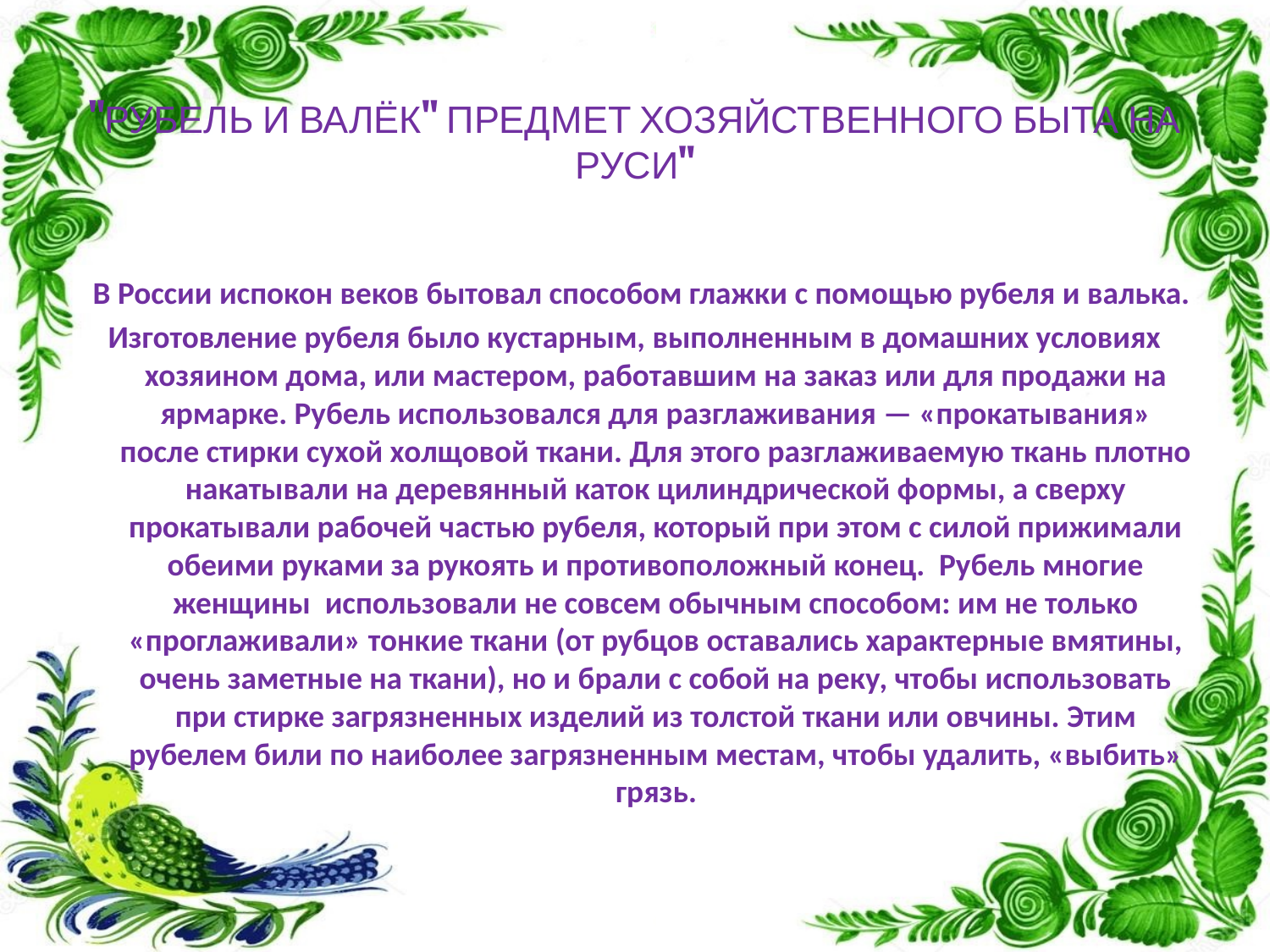

# "РУБЕЛЬ И ВАЛЁК" ПРЕДМЕТ ХОЗЯЙСТВЕННОГО БЫТА НА РУСИ"

  В России испокон веков бытовал способом глажки с помощью рубеля и валька.
Изготовление рубеля было кустарным, выполненным в домашних условиях хозяином дома, или мастером, работавшим на заказ или для продажи на ярмарке. Рубель использовался для разглаживания — «прокатывания» после стирки сухой холщовой ткани. Для этого разглаживаемую ткань плотно накатывали на деревянный каток цилиндрической формы, а сверху прокатывали рабочей частью рубеля, который при этом с силой прижимали обеими руками за рукоять и противоположный конец.  Рубель многие женщины  использовали не совсем обычным способом: им не только «проглаживали» тонкие ткани (от рубцов оставались характерные вмятины, очень заметные на ткани), но и брали с собой на реку, чтобы использовать при стирке загрязненных изделий из толстой ткани или овчины. Этим рубелем били по наиболее загрязненным местам, чтобы удалить, «выбить» грязь.